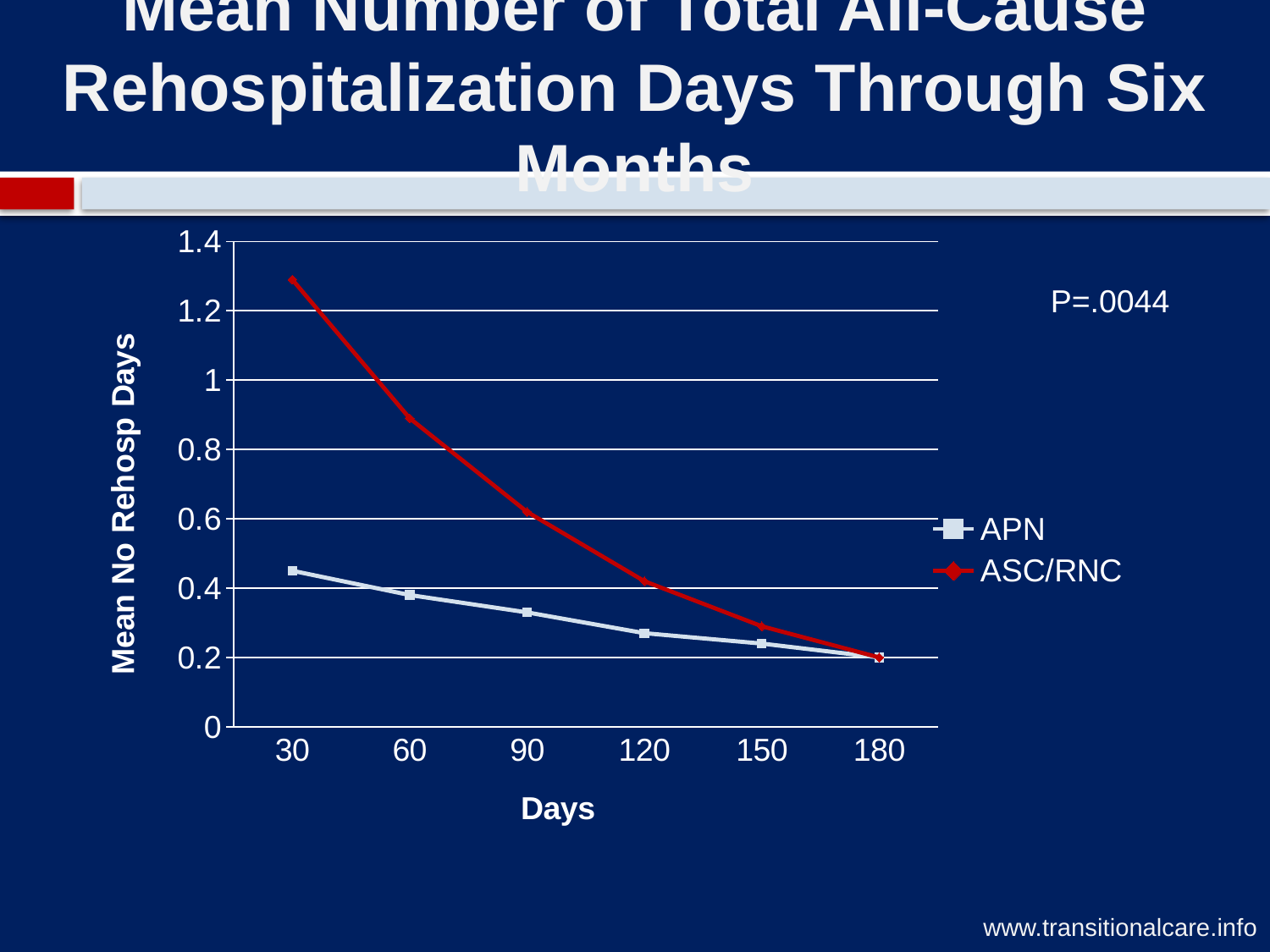

# Mean Number of Total All-Cause Rehospitalization Days Through Six Months

### Chart

| Category | APN | ASC/RNC |
|---|---|---|
| 30.0 | 0.45 | 1.29 |
| 60.0 | 0.380000000000001 | 0.89 |
| 90.0 | 0.330000000000002 | 0.620000000000002 |
| 120.0 | 0.27 | 0.42 |
| 150.0 | 0.24 | 0.29 |
| 180.0 | 0.2 | 0.2 |
P=.0044
www.transitionalcare.info